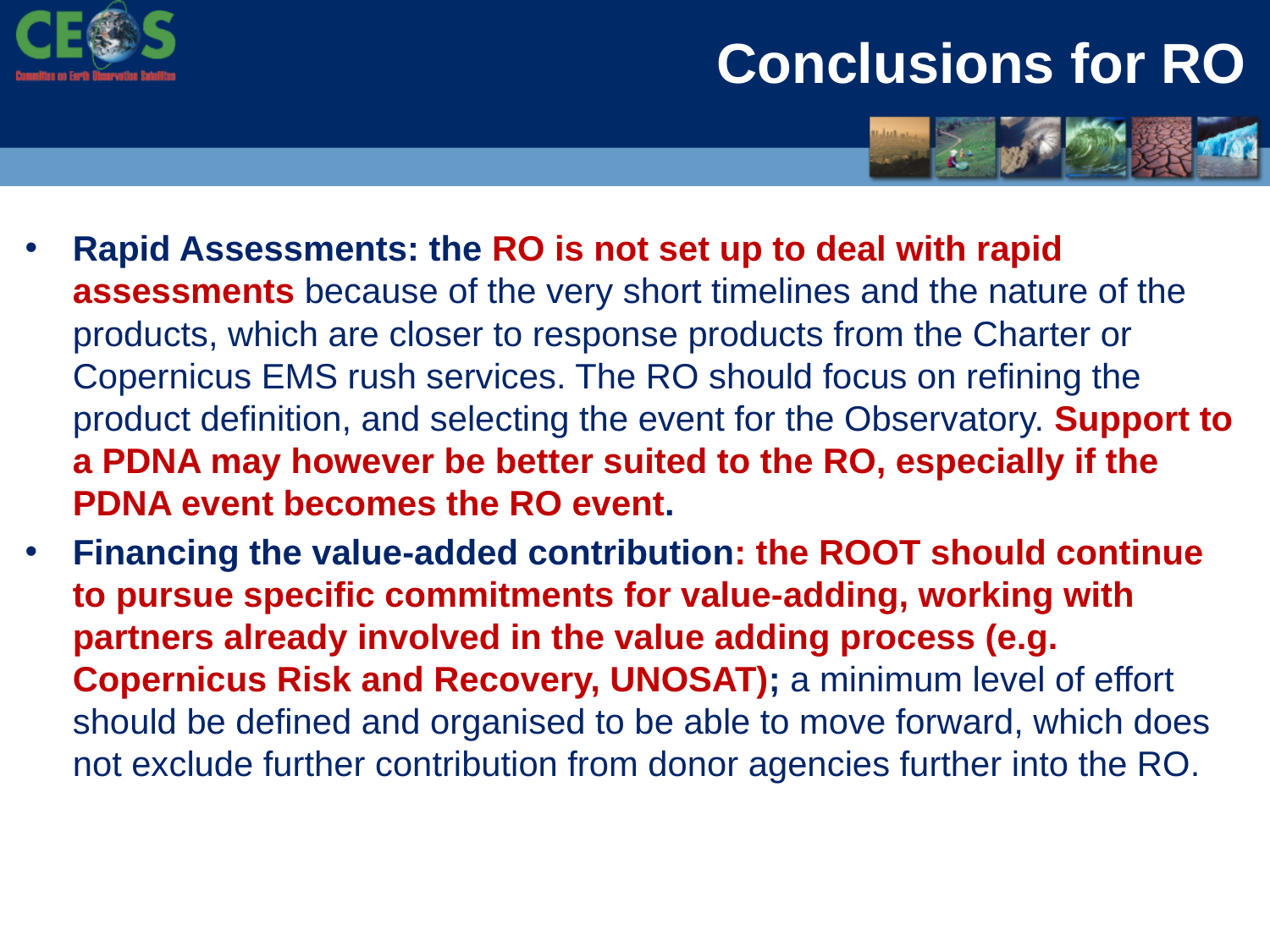

# Conclusions for RO

Rapid Assessments: the RO is not set up to deal with rapid assessments because of the very short timelines and the nature of the products, which are closer to response products from the Charter or Copernicus EMS rush services. The RO should focus on refining the product definition, and selecting the event for the Observatory. Support to a PDNA may however be better suited to the RO, especially if the PDNA event becomes the RO event.
Financing the value-added contribution: the ROOT should continue to pursue specific commitments for value-adding, working with partners already involved in the value adding process (e.g. Copernicus Risk and Recovery, UNOSAT); a minimum level of effort should be defined and organised to be able to move forward, which does not exclude further contribution from donor agencies further into the RO.